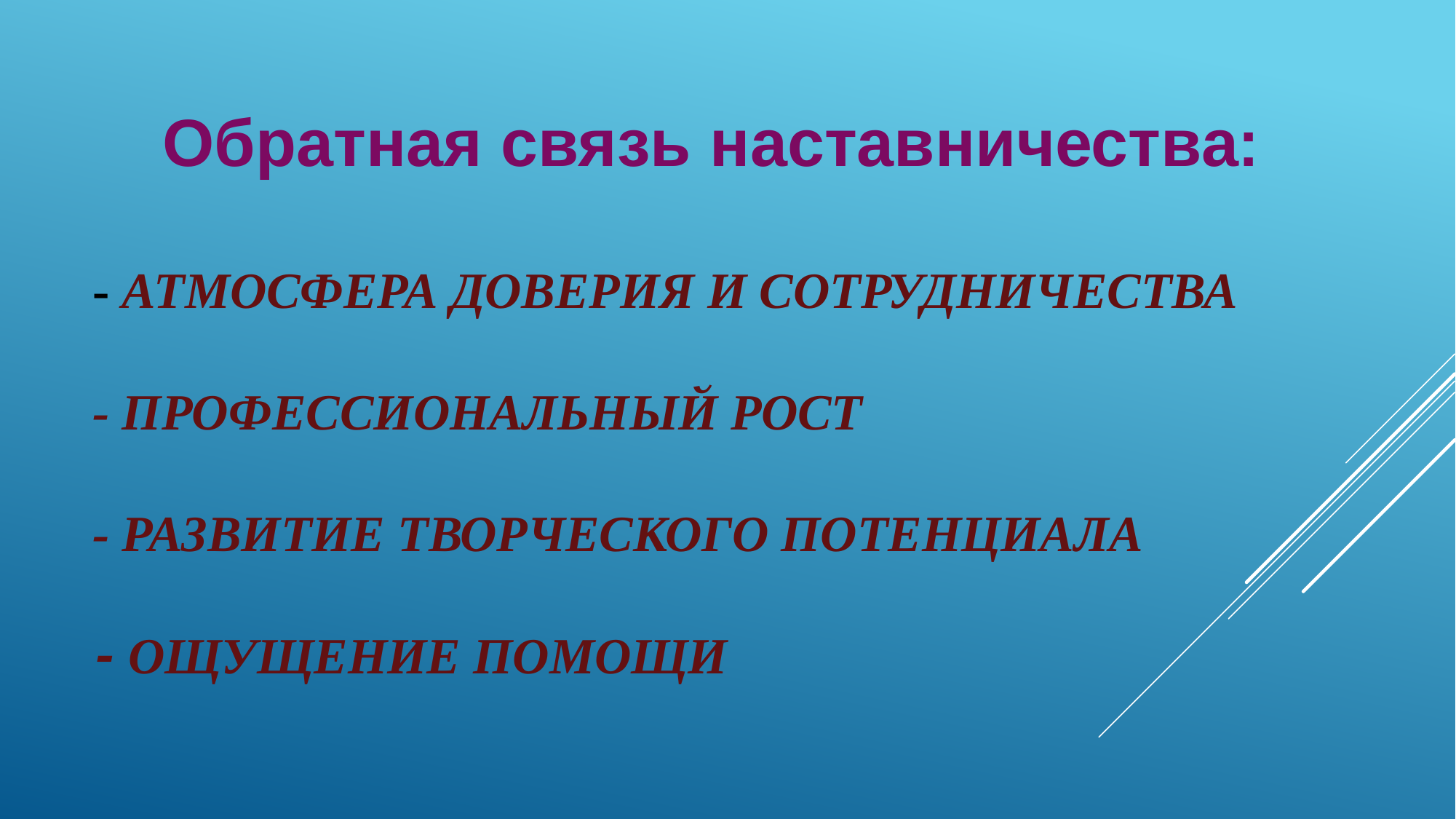

Обратная связь наставничества:
# - Атмосфера доверия и Сотрудничества - Профессиональный рост - Развитие творческого потенциала - Ощущение помощи